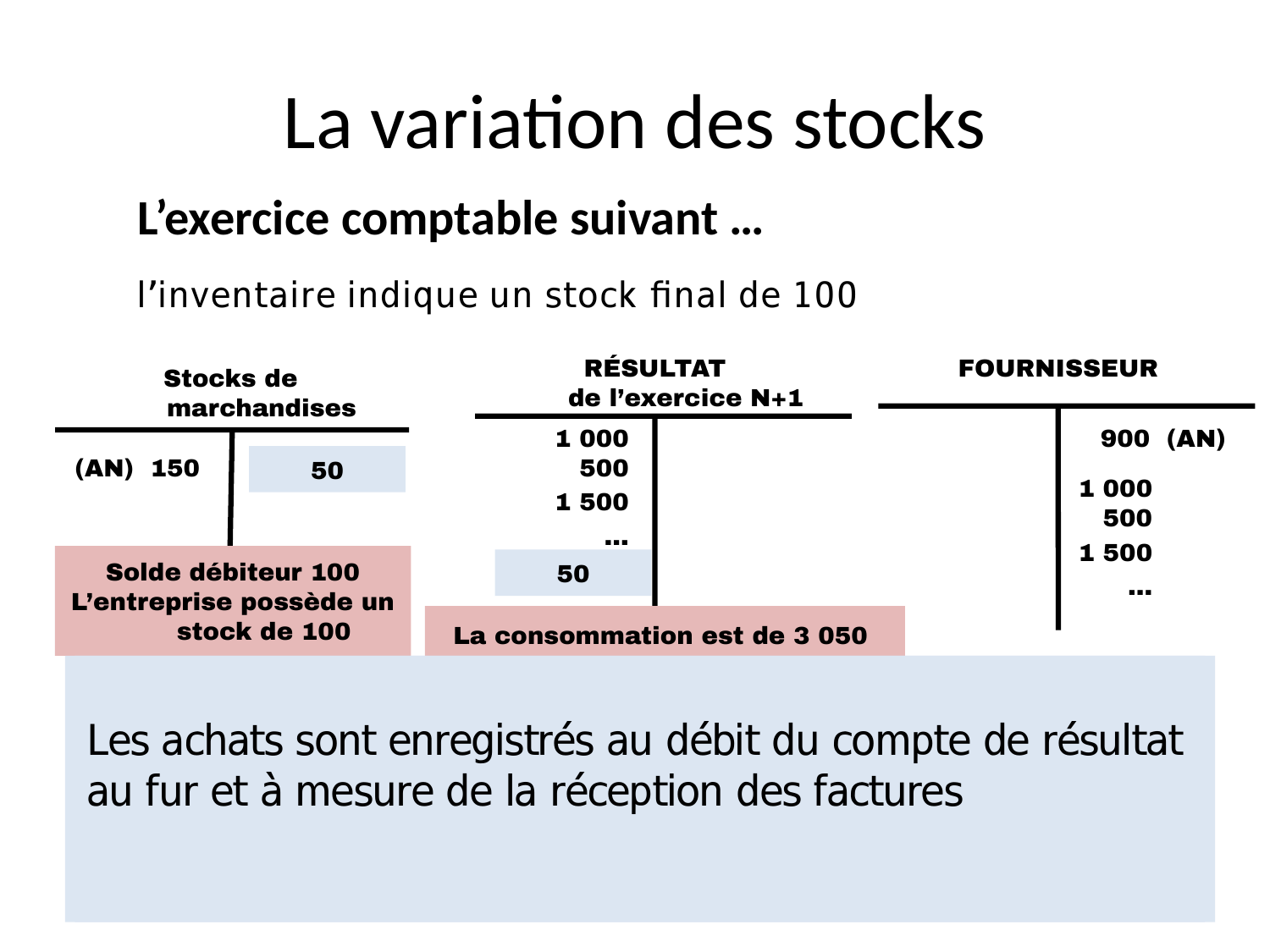

# La variation des stocks
L’exercice comptable suivant …
l’inventaire indique un stock final de 100

FOURNISSEUR

RÉSULTAT
de l’exercice N+1

Stocks de marchandises

1 000
500
1 500
…
  900  (AN)
(AN)  150
50
1 000
500
1 500
…

Solde débiteur 100
L’entreprise possède un stock de 100
50
La consommation est de 3 050

Le stock initial était de 150, le stock final est de 100
Le stock a diminué de 50, l’entreprise a prélevé sur le stock
La consommation est plus élevée que les achats, le résultat doit diminuer.

Les achats sont enregistrés au débit du compte de résultat au fur et à mesure de la réception des factures